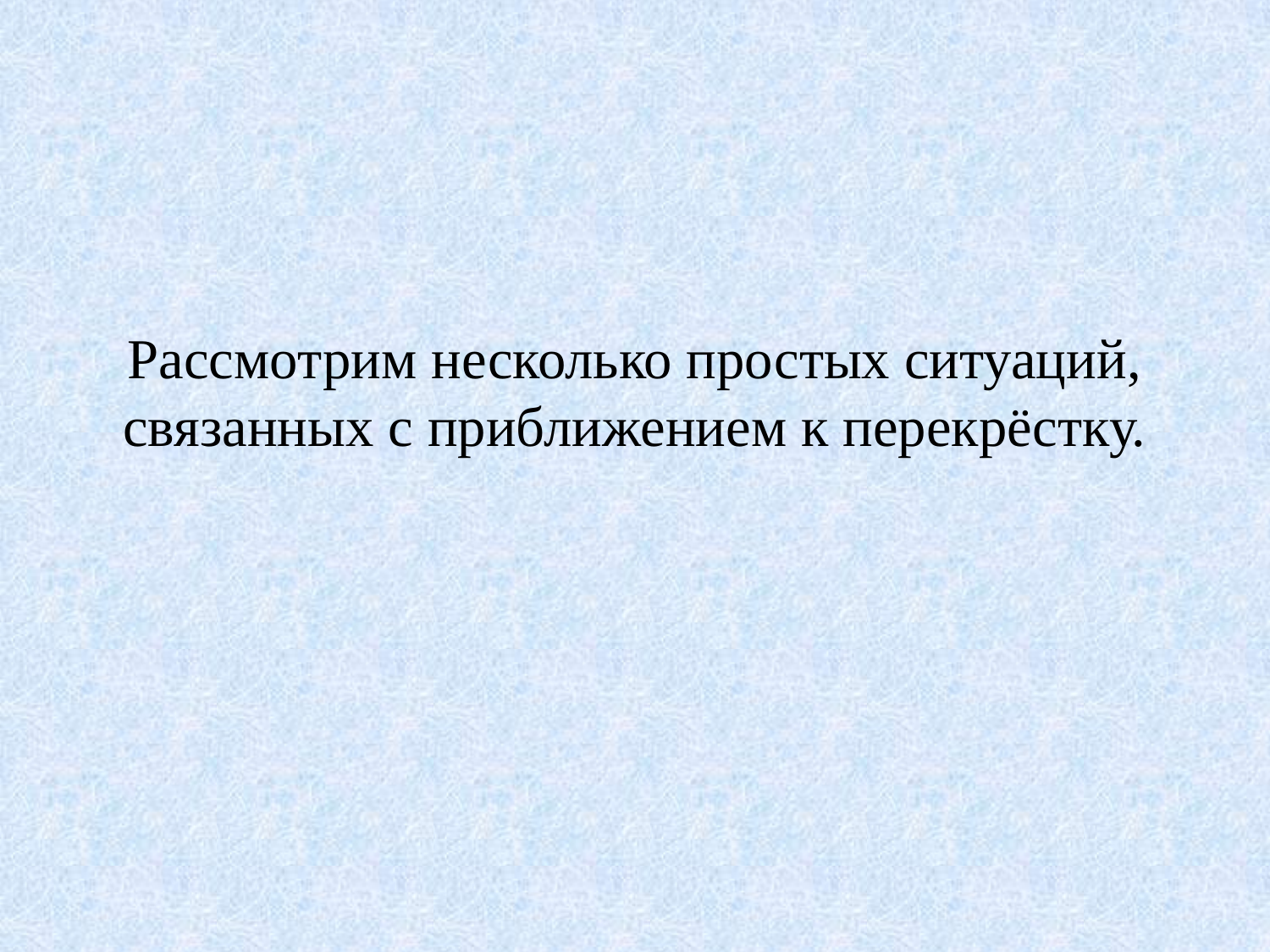

Рассмотрим несколько простых ситуаций, связанных с приближением к перекрёстку.